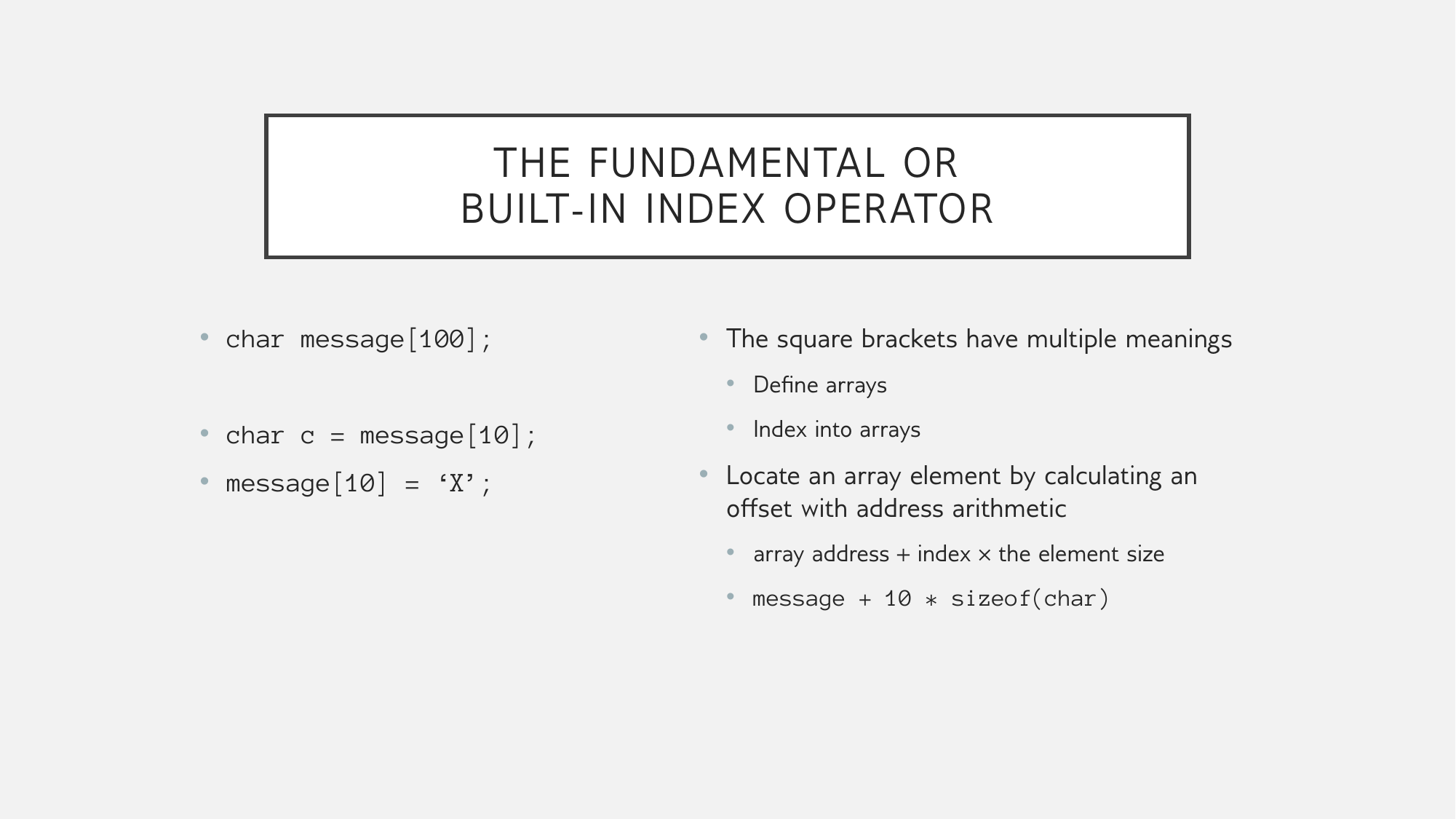

# The Fundamental or Built-In index operator
char message[100];

char c = message[10];
message[10] = ‘X’;
The square brackets have multiple meanings
Define arrays
Index into arrays
Locate an array element by calculating an offset with address arithmetic
array address + index × the element size
message + 10 * sizeof(char)